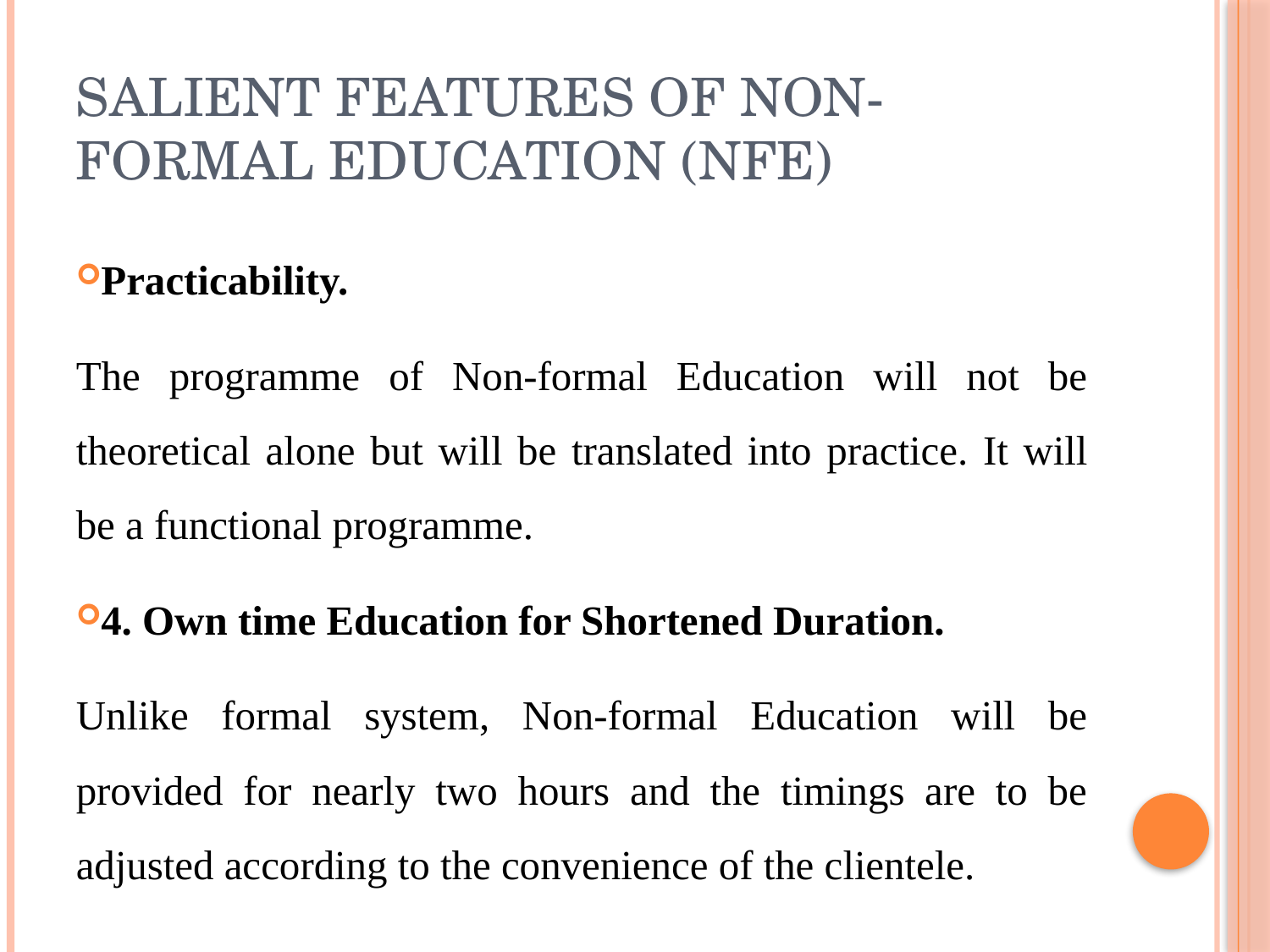

# Salient Features of Non-Formal Education (NFE)
Practicability.
The programme of Non-formal Education will not be theoretical alone but will be translated into practice. It will be a functional programme.
4. Own time Education for Shortened Duration.
Unlike formal system, Non-formal Education will be provided for nearly two hours and the timings are to be adjusted according to the convenience of the clientele.